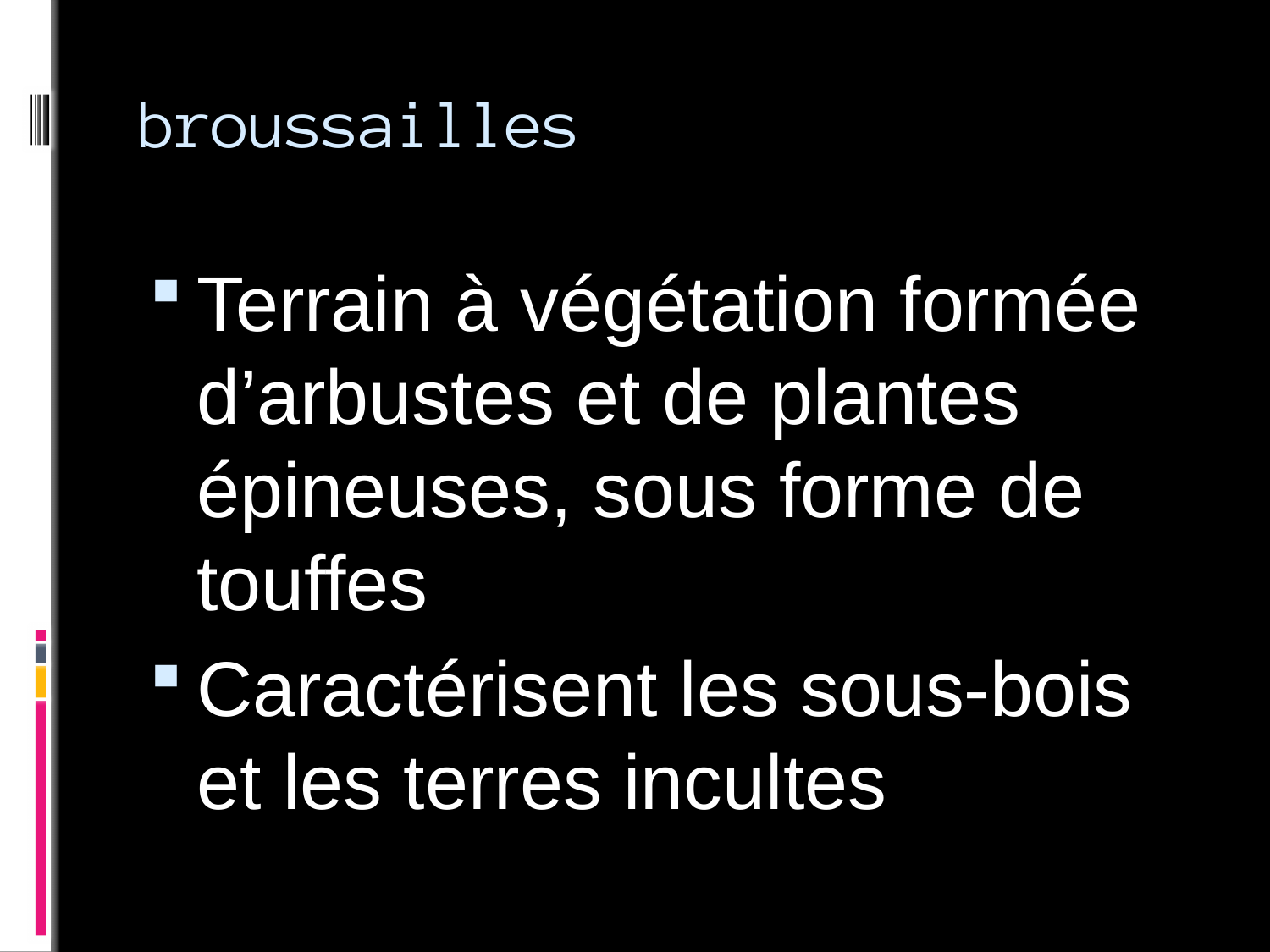

# broussailles
Terrain à végétation formée d’arbustes et de plantes épineuses, sous forme de touffes
Caractérisent les sous-bois et les terres incultes